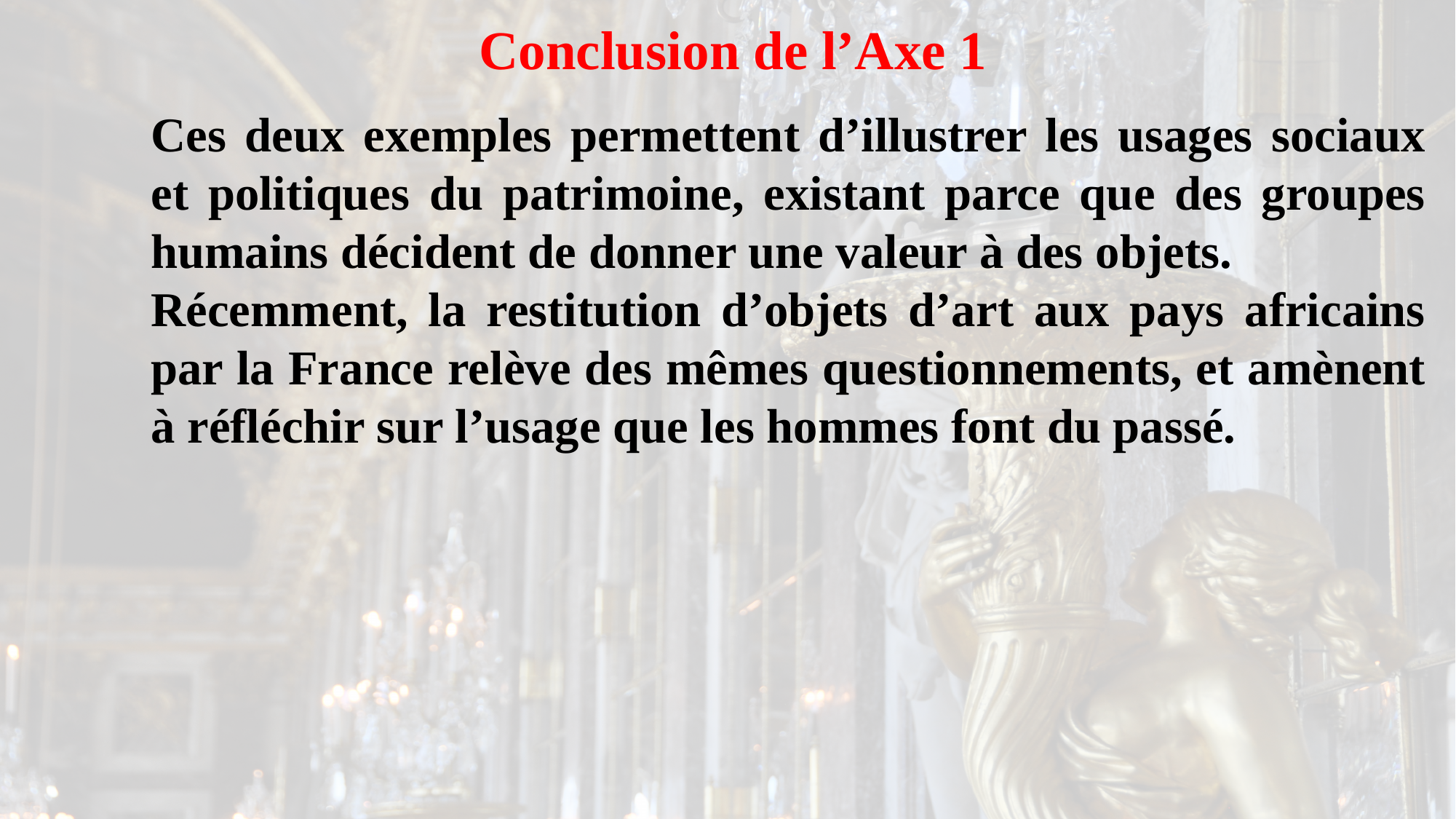

Conclusion de l’Axe 1
Ces deux exemples permettent d’illustrer les usages sociaux et politiques du patrimoine, existant parce que des groupes humains décident de donner une valeur à des objets.
Récemment, la restitution d’objets d’art aux pays africains par la France relève des mêmes questionnements, et amènent à réfléchir sur l’usage que les hommes font du passé.